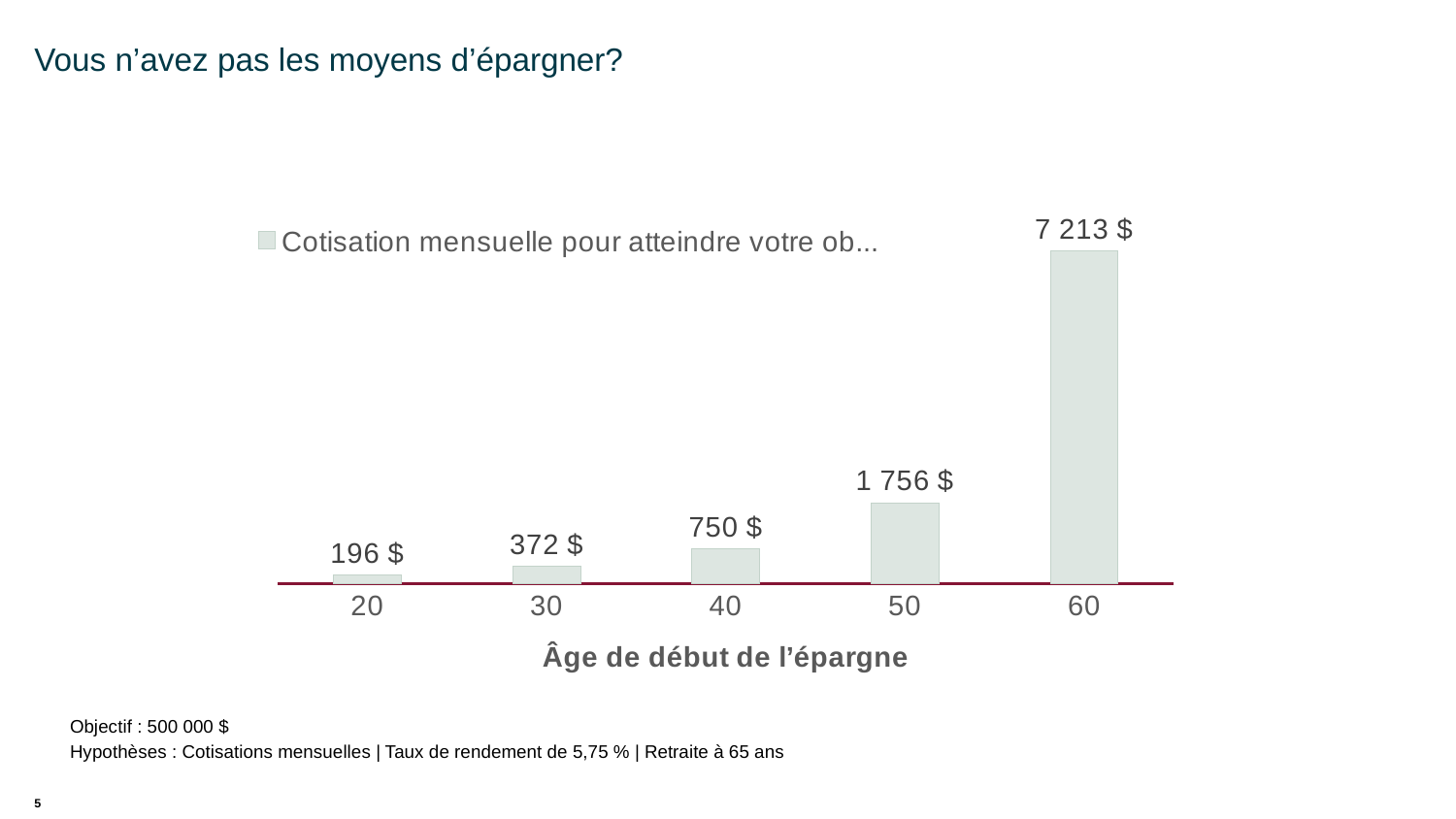

Vous n’avez pas les moyens d’épargner?

### Chart

| Category | Cotisation mensuelle pour atteindre votre objectif |
|---|---|
| 20 | 196.0 |
| 30 | 372.0 |
| 40 | 750.0 |
| 50 | 1756.0 |
| 60 | 7213.0 |
Objectif : 500 000 $
Hypothèses : Cotisations mensuelles | Taux de rendement de 5,75 % | Retraite à 65 ans
5